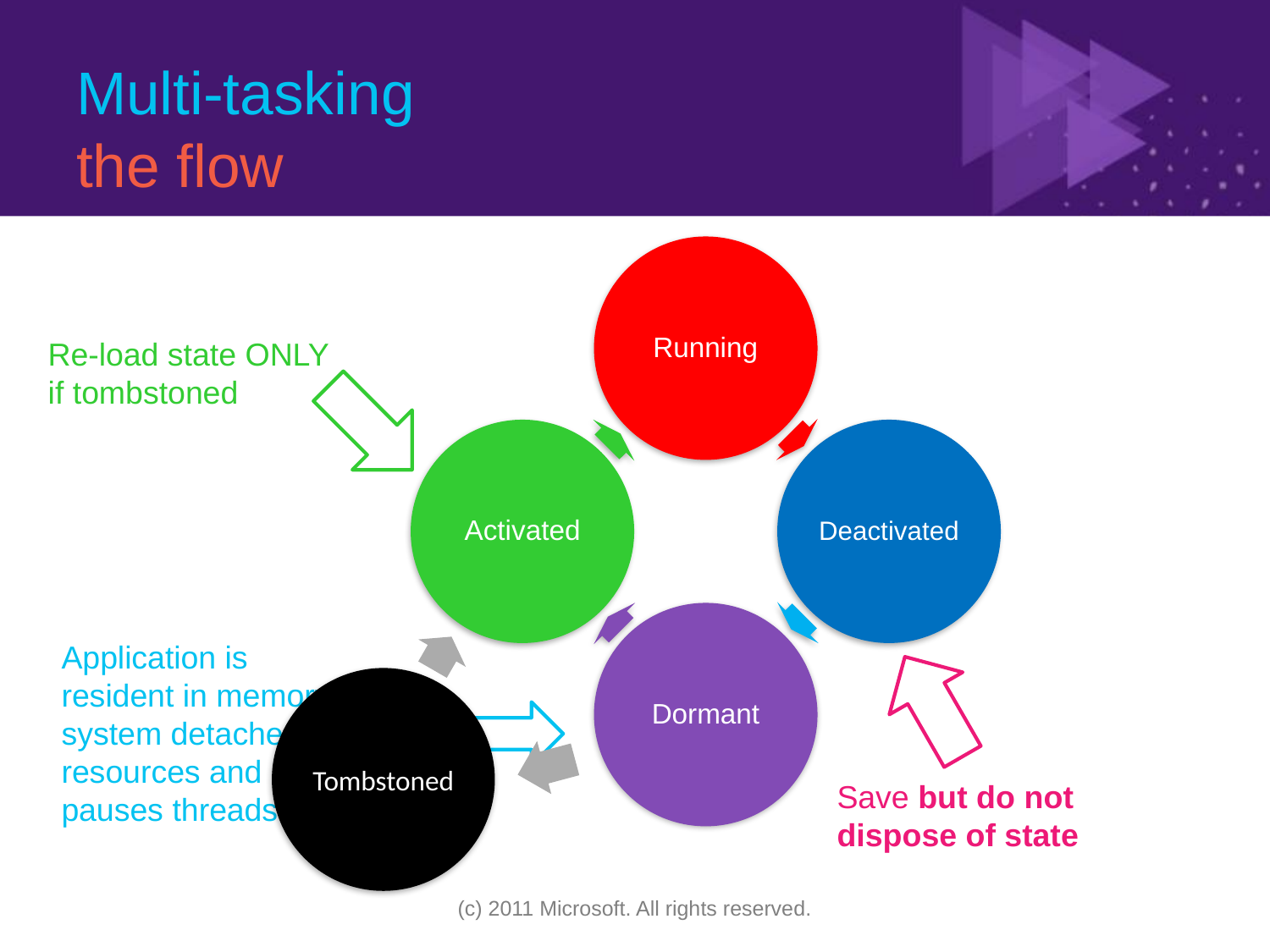

# Multi-tasking the flow
Running

Deactivated

Dormant

Activated

Re-load state ONLY if tombstoned

Application is resident in memory; system detaches resources and pauses threads

Tombstoned

Save but do not dispose of state
(c) 2011 Microsoft. All rights reserved.